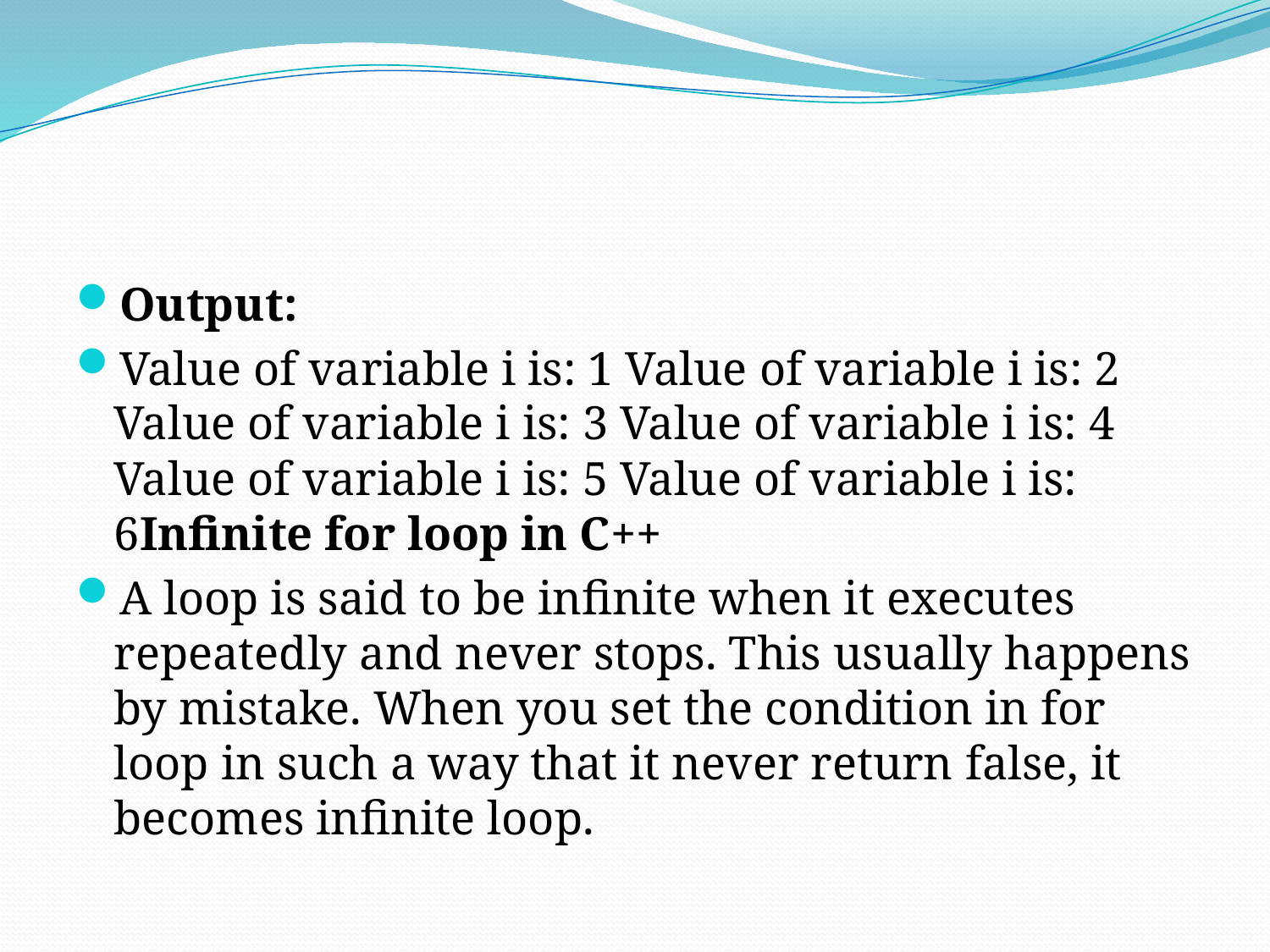

#
Output:
Value of variable i is: 1 Value of variable i is: 2 Value of variable i is: 3 Value of variable i is: 4 Value of variable i is: 5 Value of variable i is: 6Infinite for loop in C++
A loop is said to be infinite when it executes repeatedly and never stops. This usually happens by mistake. When you set the condition in for loop in such a way that it never return false, it becomes infinite loop.